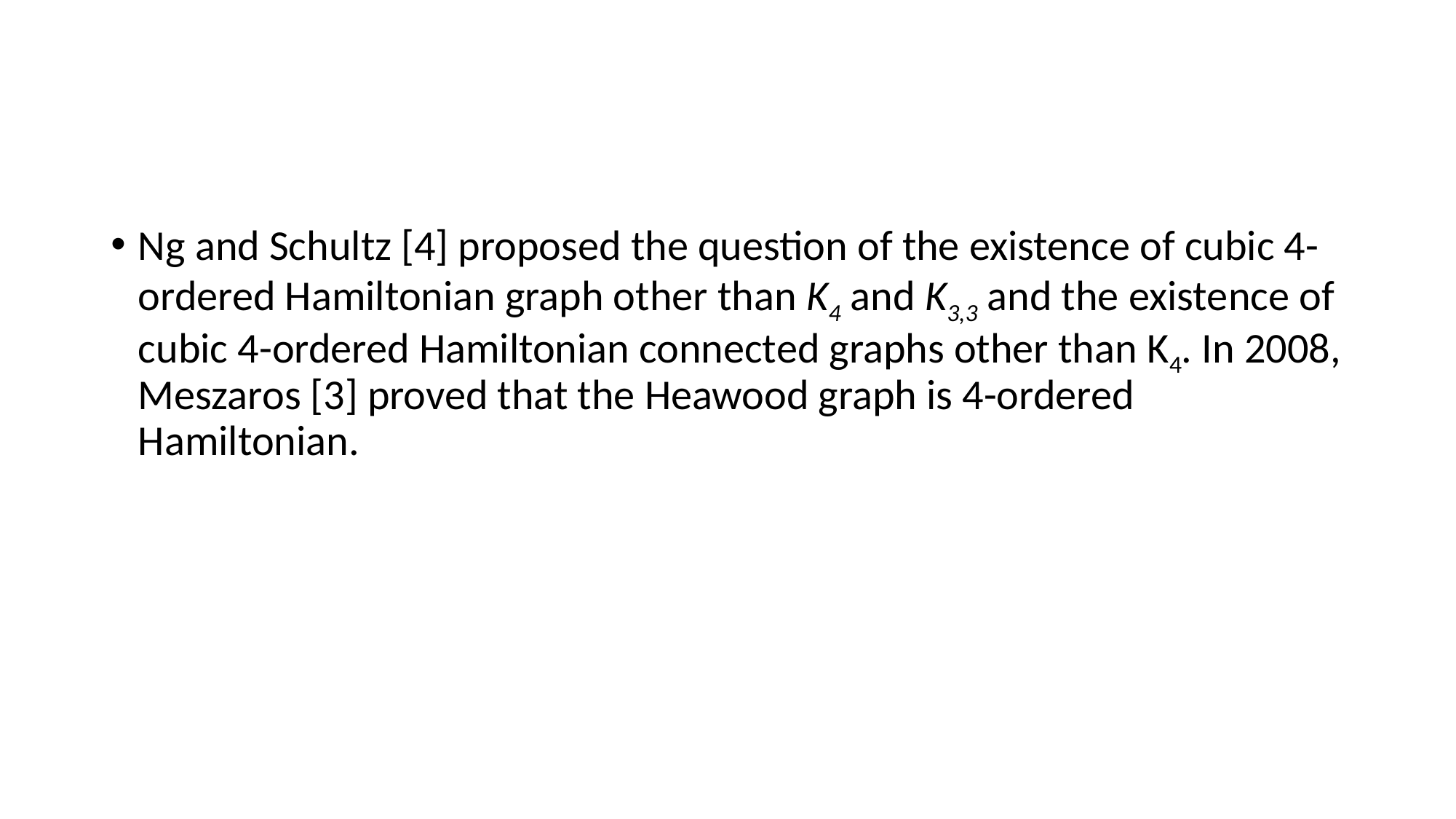

#
Ng and Schultz [4] proposed the question of the existence of cubic 4-ordered Hamiltonian graph other than K4 and K3,3 and the existence of cubic 4-ordered Hamiltonian connected graphs other than K4. In 2008, Meszaros [3] proved that the Heawood graph is 4-ordered Hamiltonian.